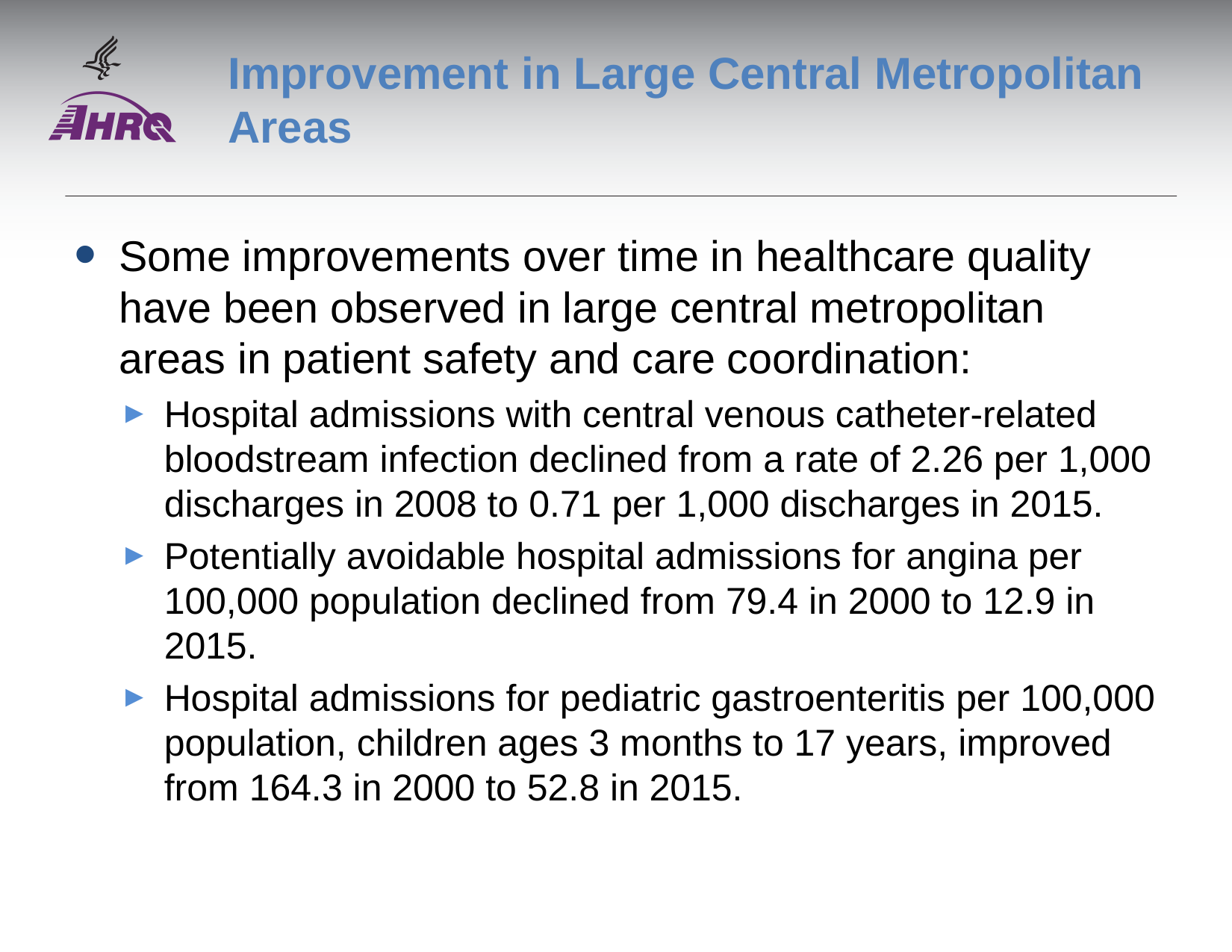

# Improvement in Large Central Metropolitan Areas
Some improvements over time in healthcare quality have been observed in large central metropolitan areas in patient safety and care coordination:
Hospital admissions with central venous catheter-related bloodstream infection declined from a rate of 2.26 per 1,000 discharges in 2008 to 0.71 per 1,000 discharges in 2015.
Potentially avoidable hospital admissions for angina per 100,000 population declined from 79.4 in 2000 to 12.9 in 2015.
Hospital admissions for pediatric gastroenteritis per 100,000 population, children ages 3 months to 17 years, improved from 164.3 in 2000 to 52.8 in 2015.